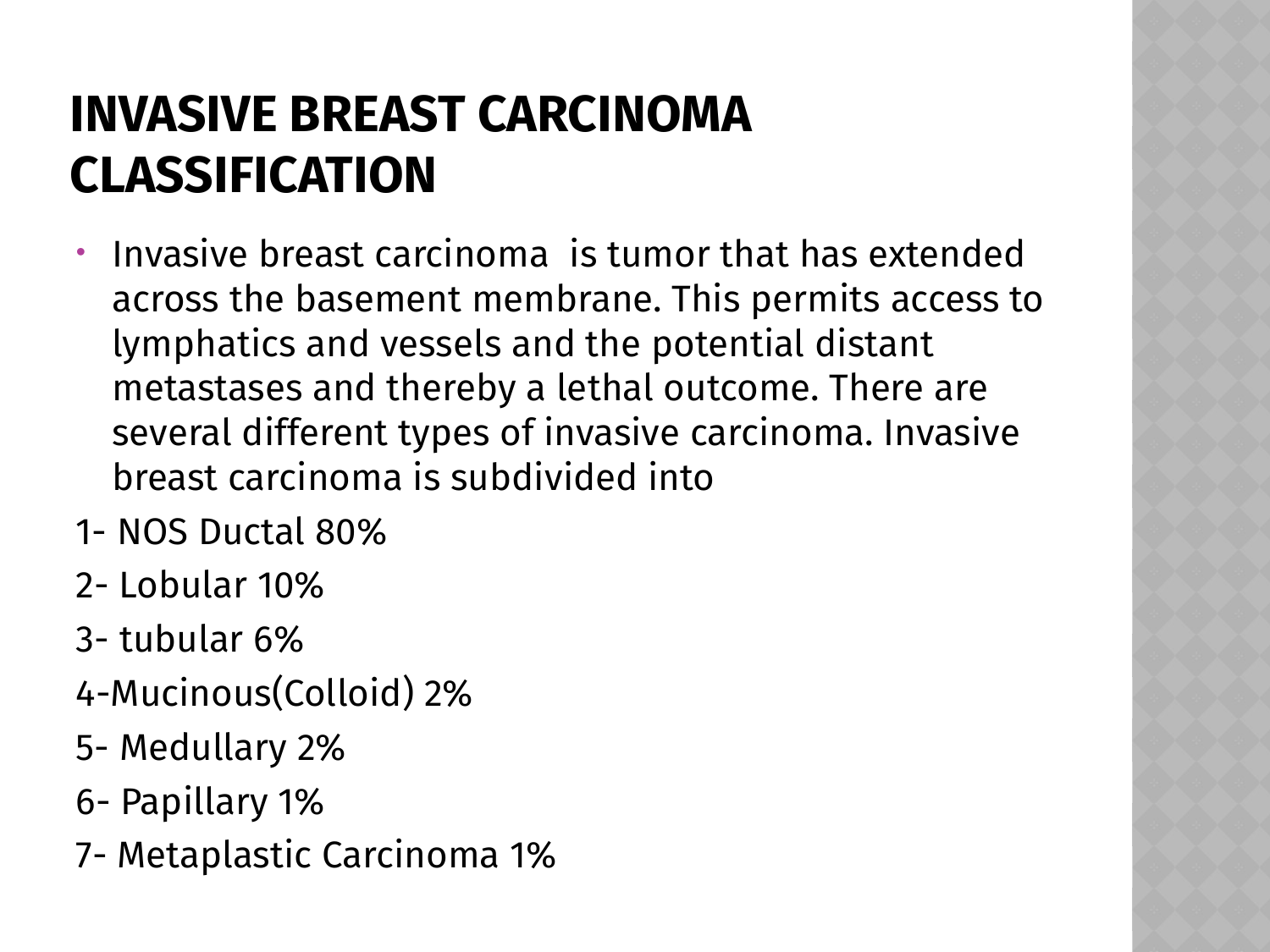

# Invasive Breast Carcinoma Classification
Invasive breast carcinoma  is tumor that has extended across the basement membrane. This permits access to lymphatics and vessels and the potential distant metastases and thereby a lethal outcome. There are several different types of invasive carcinoma. Invasive breast carcinoma is subdivided into
1- NOS Ductal 80%
2- Lobular 10%
3- tubular 6%
4-Mucinous(Colloid) 2%
5- Medullary 2%
6- Papillary 1%
7- Metaplastic Carcinoma 1%